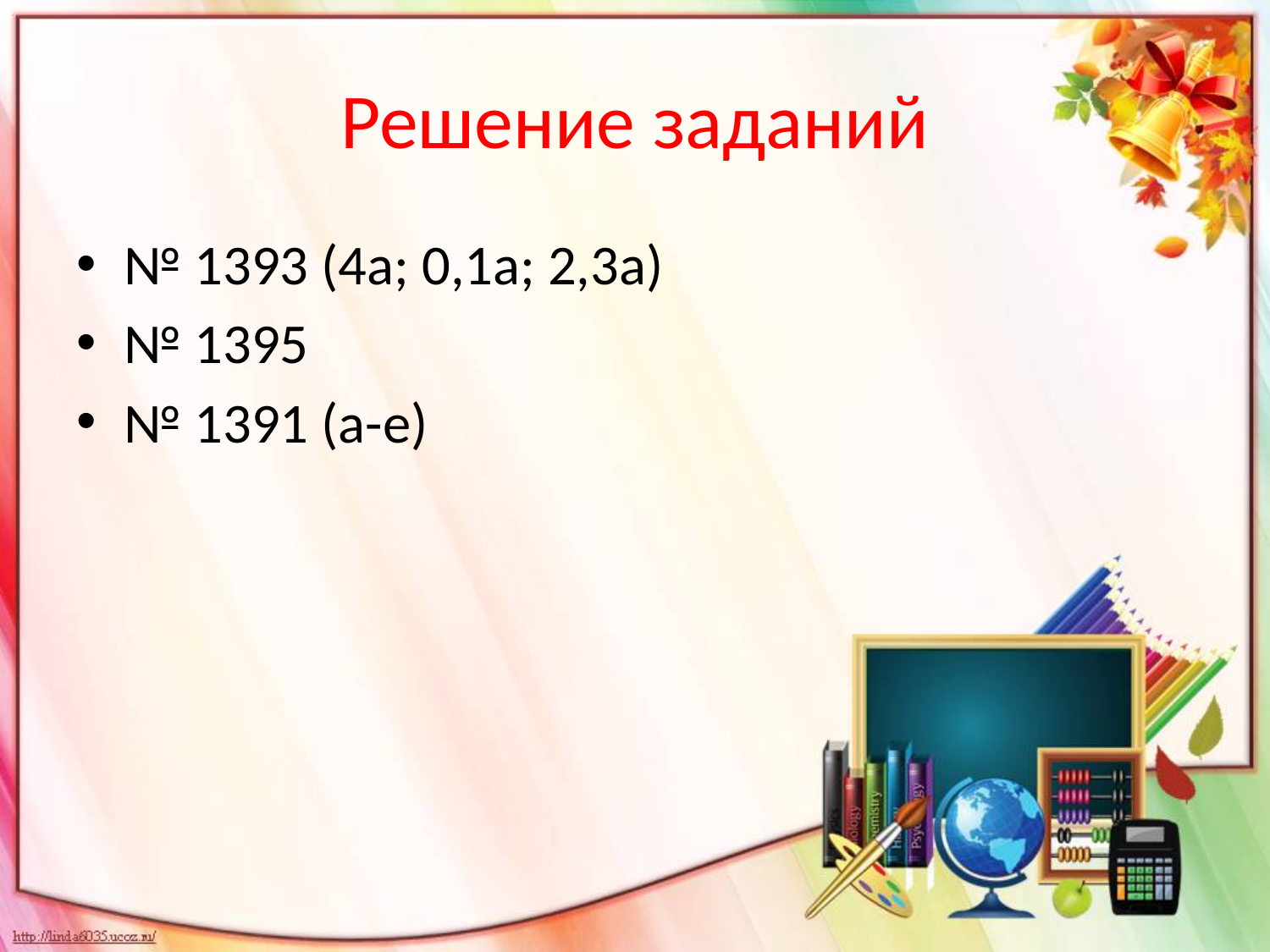

# Решение заданий
№ 1393 (4а; 0,1а; 2,3а)
№ 1395
№ 1391 (а-е)